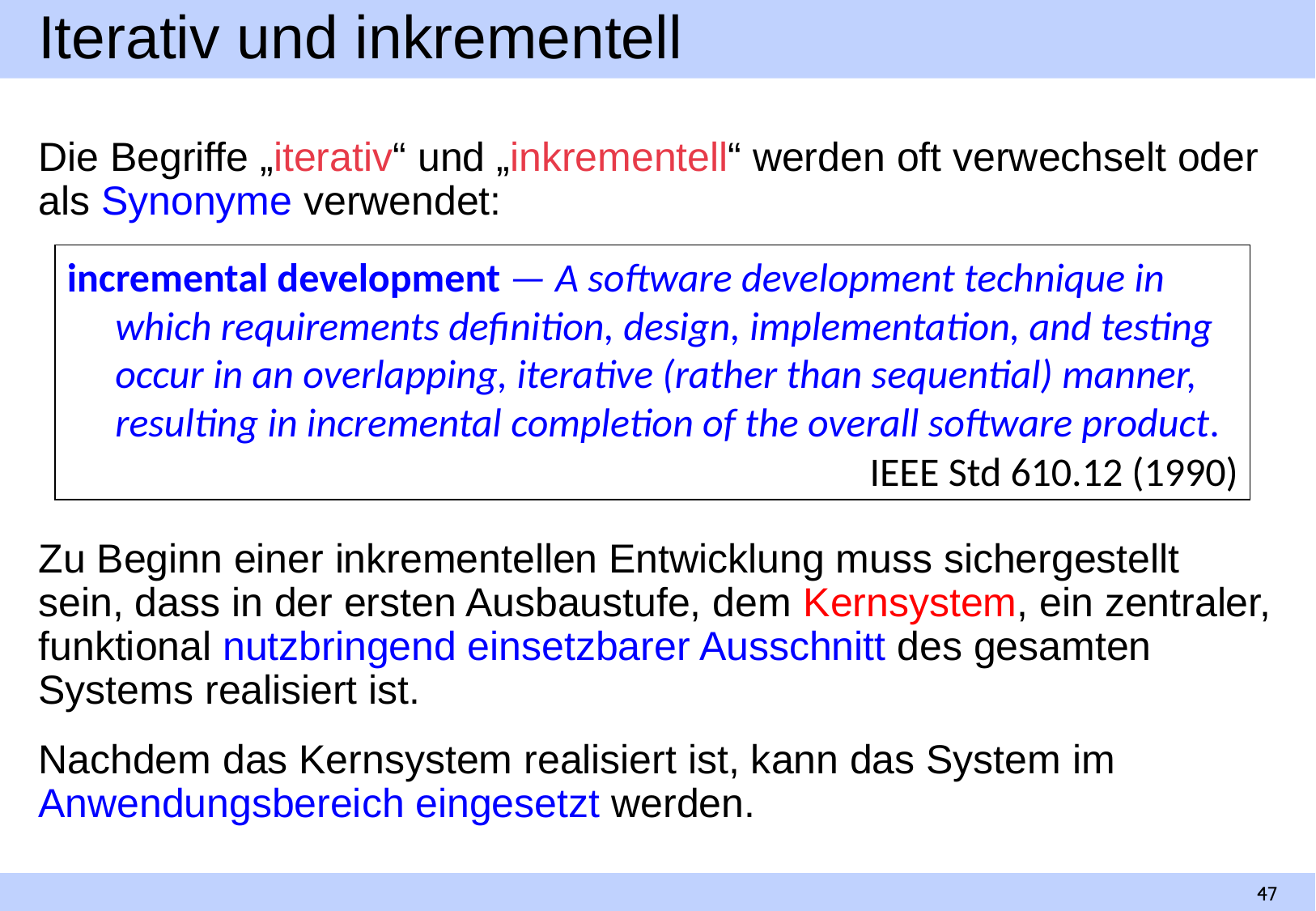

# Iterativ und inkrementell
Die Begriffe „iterativ“ und „inkrementell“ werden oft verwechselt oder als Synonyme verwendet:
incremental development — A software development technique in which requirements definition, design, implementation, and testing occur in an overlapping, iterative (rather than sequential) manner, resulting in incremental completion of the overall software product.
IEEE Std 610.12 (1990)
Zu Beginn einer inkrementellen Entwicklung muss sichergestellt sein, dass in der ersten Ausbaustufe, dem Kernsystem, ein zentraler, funktional nutzbringend einsetzbarer Ausschnitt des gesamten Systems realisiert ist.
Nachdem das Kernsystem realisiert ist, kann das System im Anwendungsbereich eingesetzt werden.

47